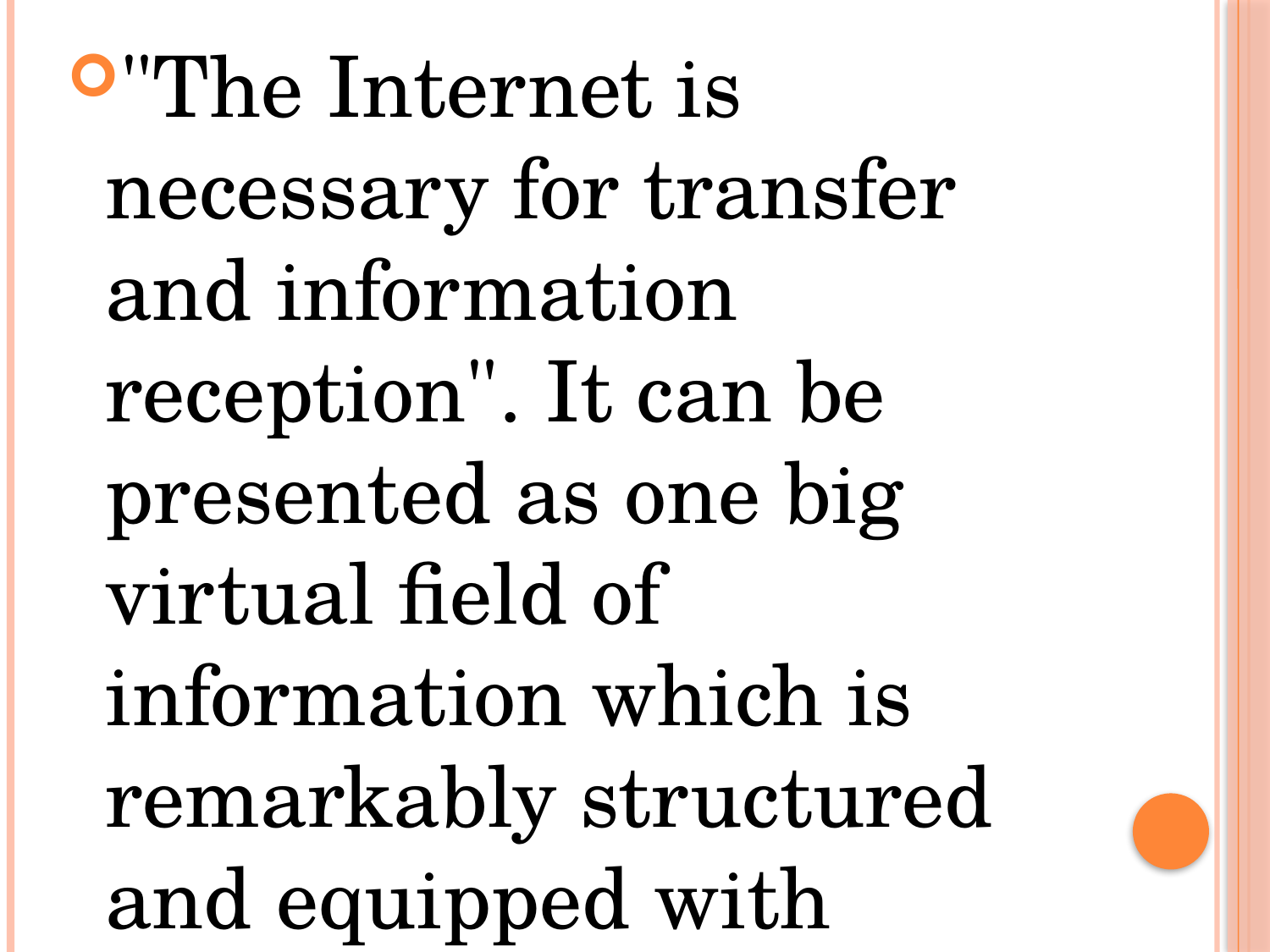

"The Internet is necessary for transfer and information reception". It can be presented as one big virtual field of information which is remarkably structured and equipped with search system.
#